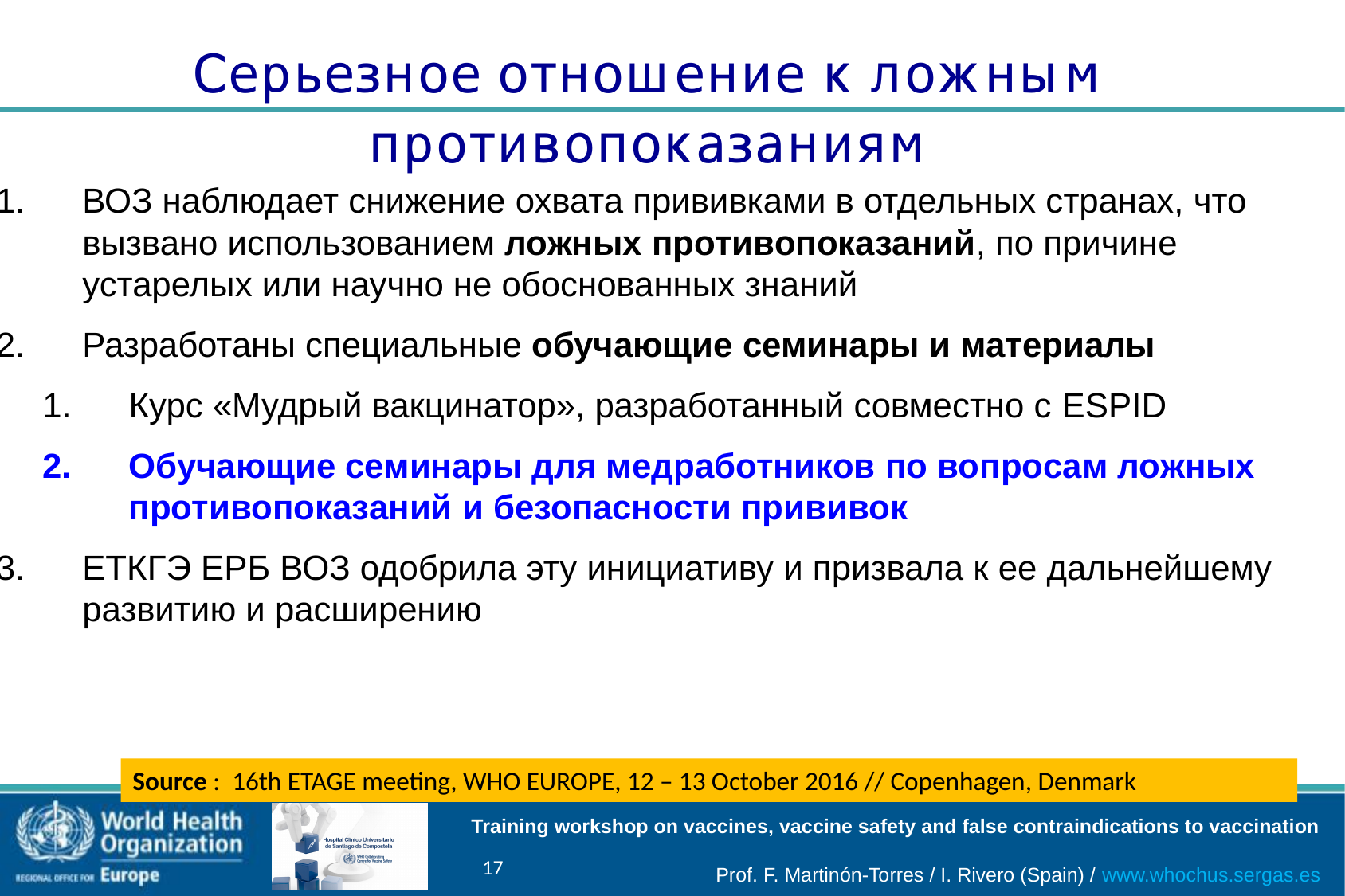

Серьезное отношение к ложным противопоказаниям
ВОЗ наблюдает снижение охвата прививками в отдельных странах, что вызвано использованием ложных противопоказаний, по причине устарелых или научно не обоснованных знаний
Разработаны специальные обучающие семинары и материалы
Курс «Мудрый вакцинатор», разработанный совместно с ESPID
Обучающие семинары для медработников по вопросам ложных противопоказаний и безопасности прививок
ЕТКГЭ ЕРБ ВОЗ одобрила эту инициативу и призвала к ее дальнейшему развитию и расширению
Source :  16th ETAGE meeting, WHO EUROPE, 12 – 13 October 2016 // Copenhagen, Denmark
17